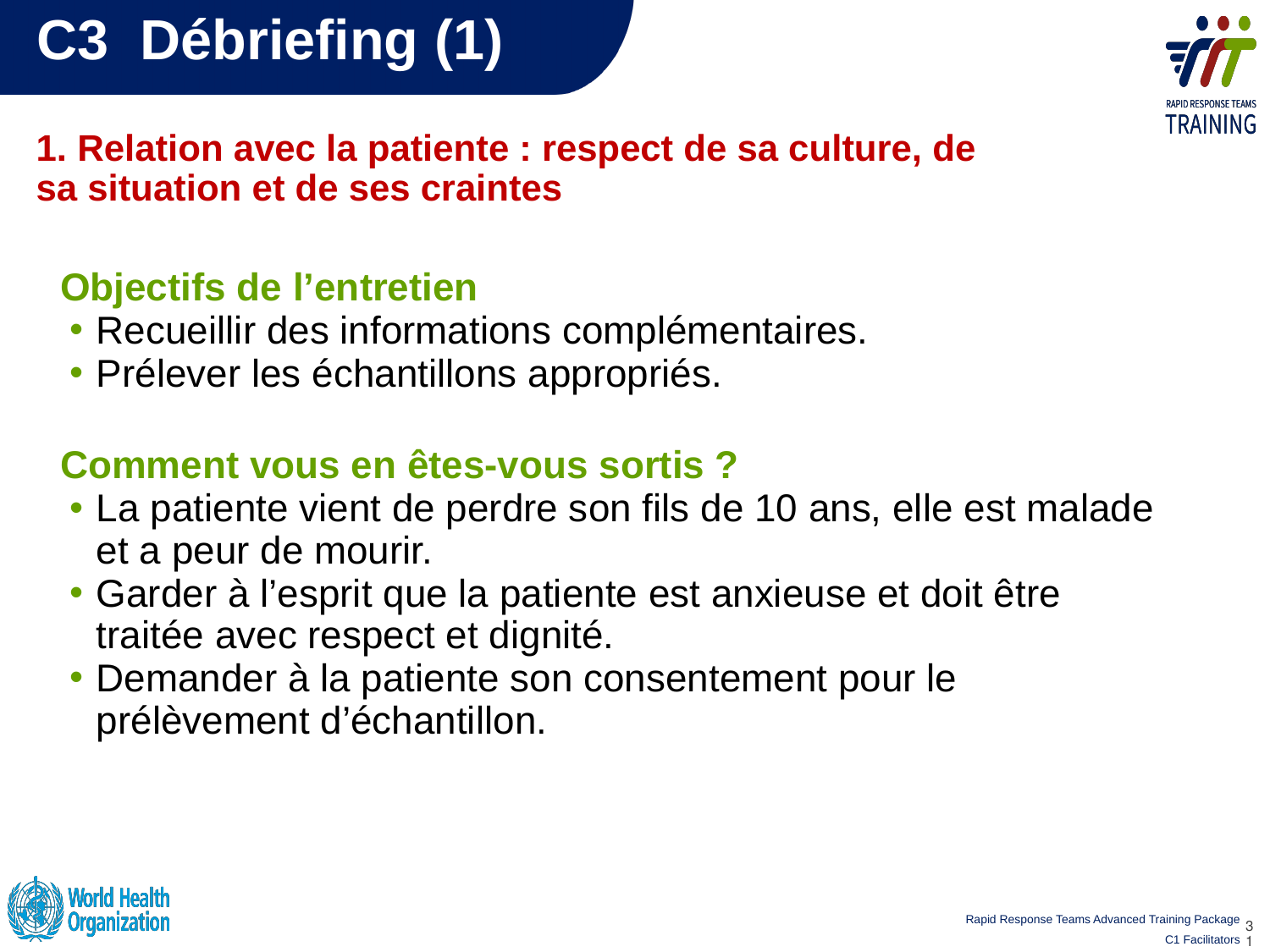

C3  Débriefing (1)
1. Relation avec la patiente : respect de sa culture, de sa situation et de ses craintes

Objectifs de l’entretien
Recueillir des informations complémentaires.
Prélever les échantillons appropriés.

Comment vous en êtes-vous sortis ?
La patiente vient de perdre son fils de 10 ans, elle est malade et a peur de mourir.
Garder à l’esprit que la patiente est anxieuse et doit être traitée avec respect et dignité.
Demander à la patiente son consentement pour le prélèvement d’échantillon.